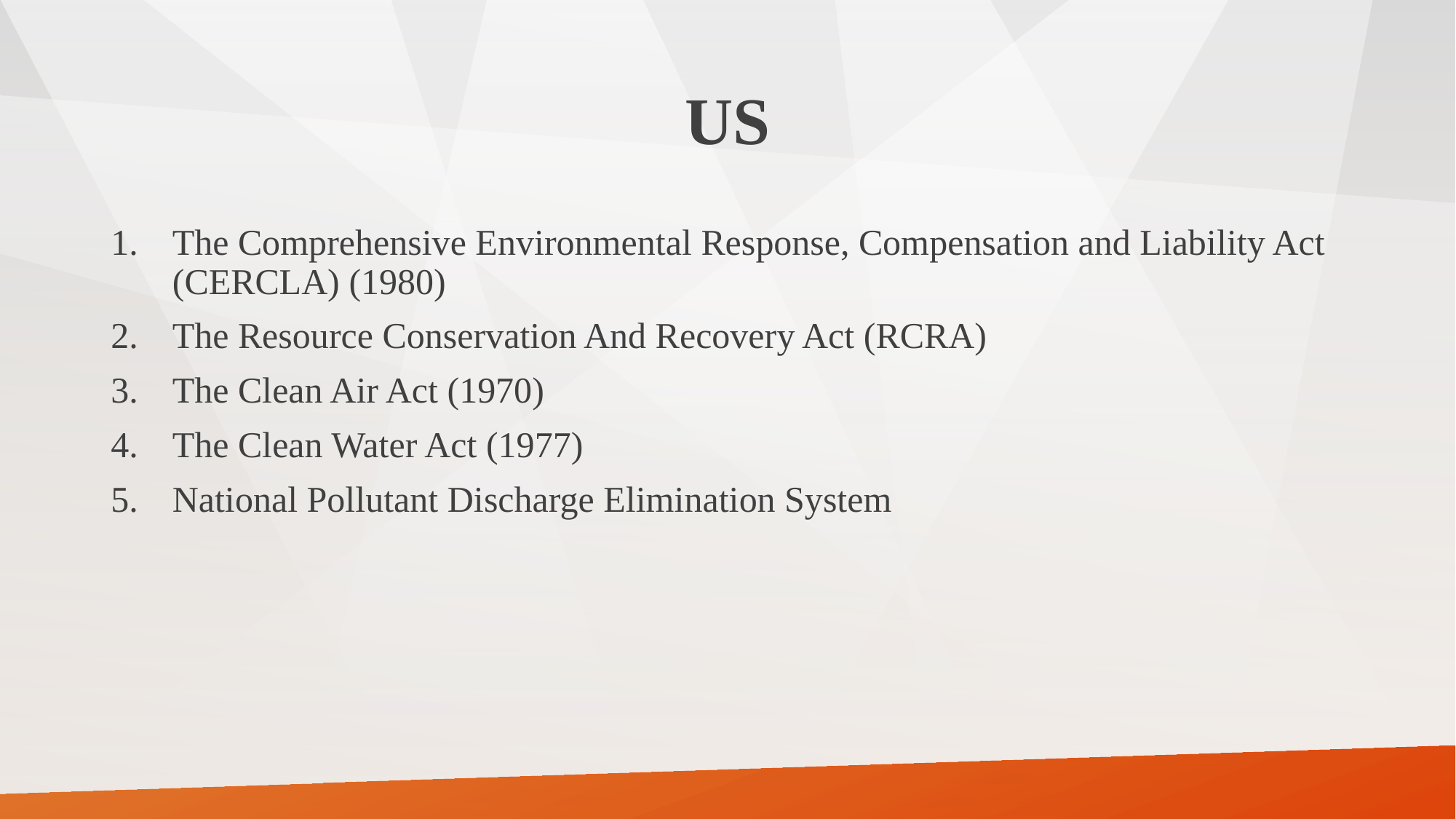

# US
The Comprehensive Environmental Response, Compensation and Liability Act (CERCLA) (1980)
The Resource Conservation And Recovery Act (RCRA)
The Clean Air Act (1970)
The Clean Water Act (1977)
National Pollutant Discharge Elimination System